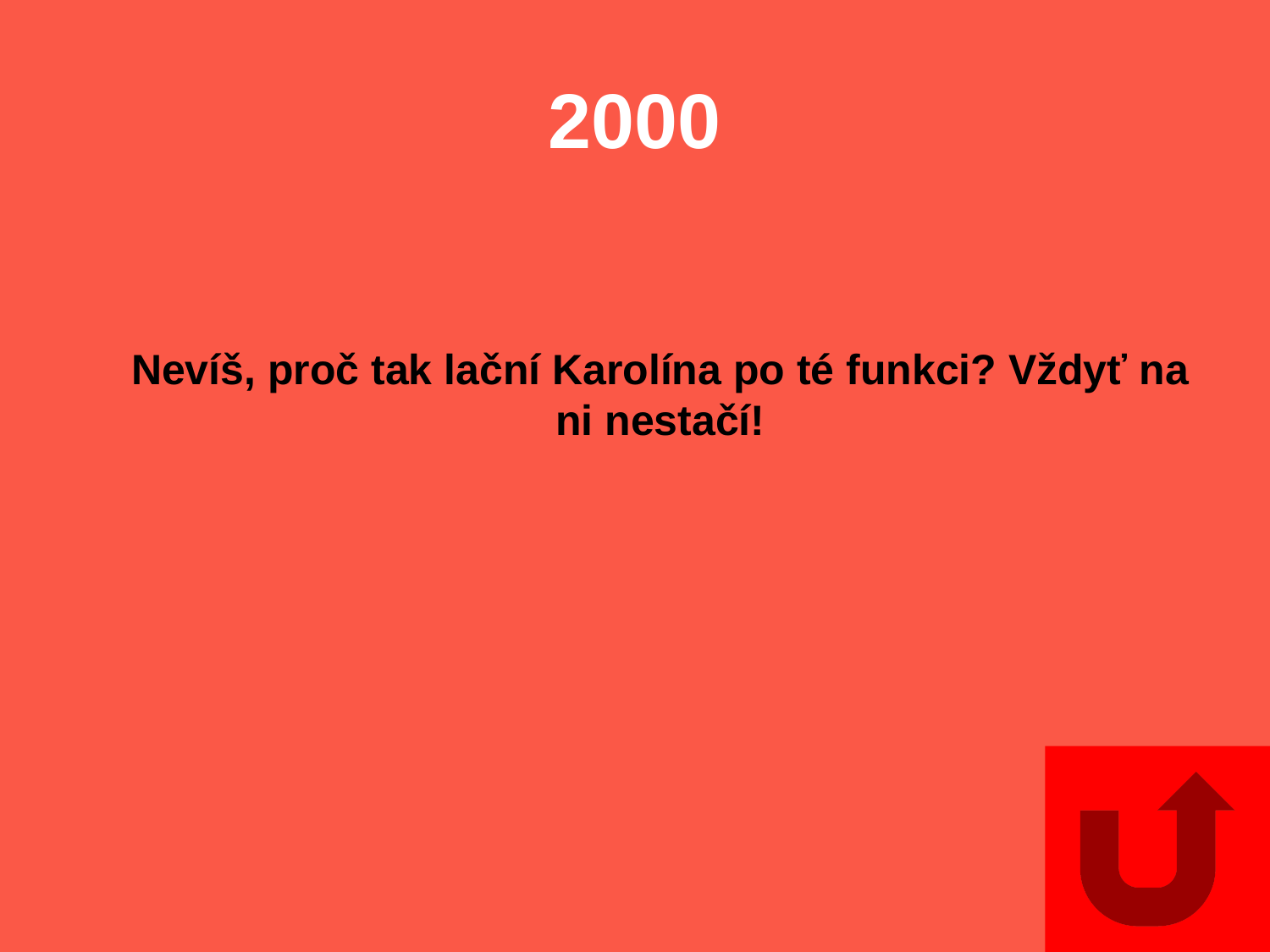

# 2000
Nevíš, proč tak lační Karolína po té funkci? Vždyť na ni nestačí!